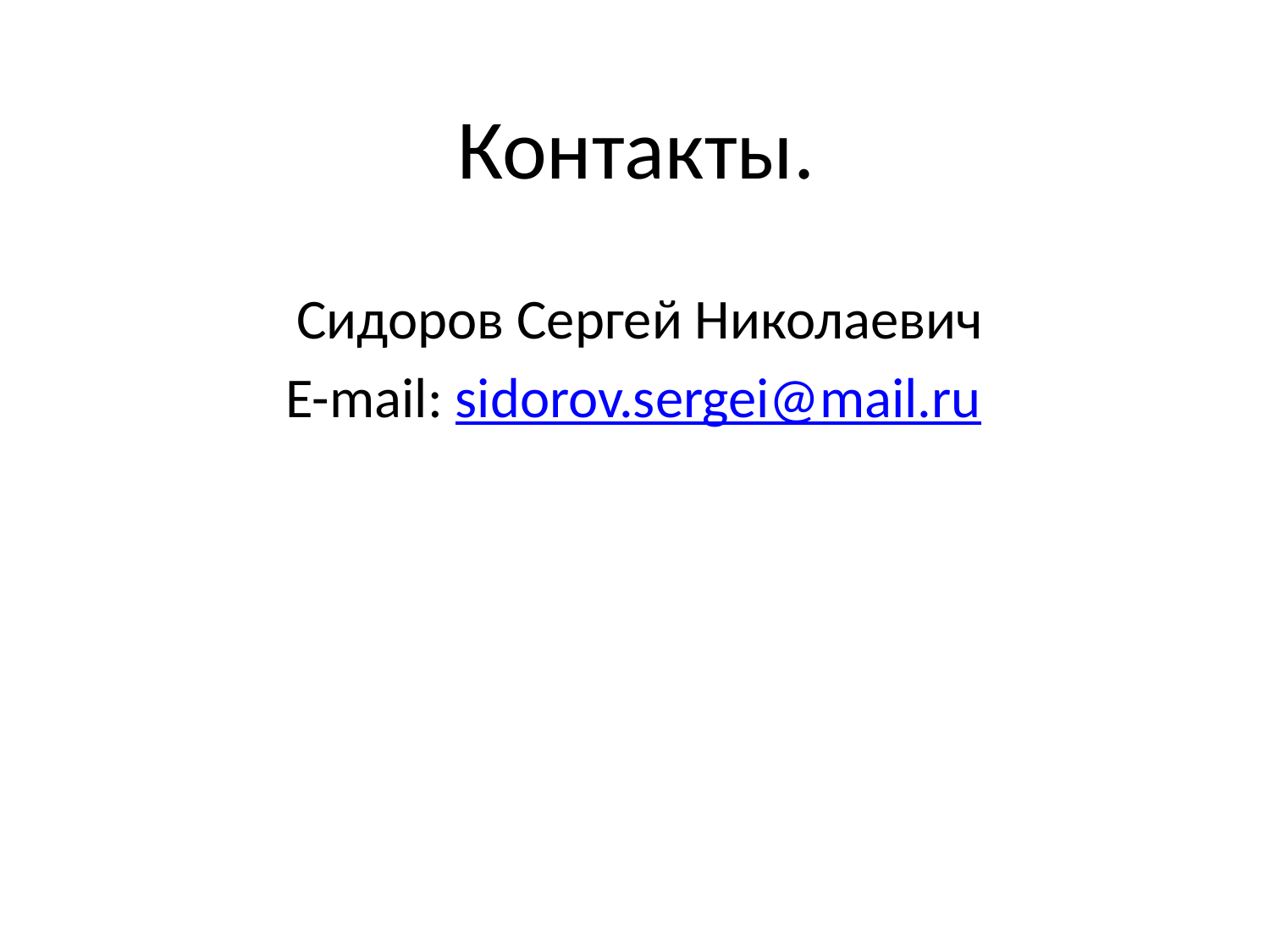

# Контакты.
Сидоров Сергей Николаевич
E-mail: sidorov.sergei@mail.ru